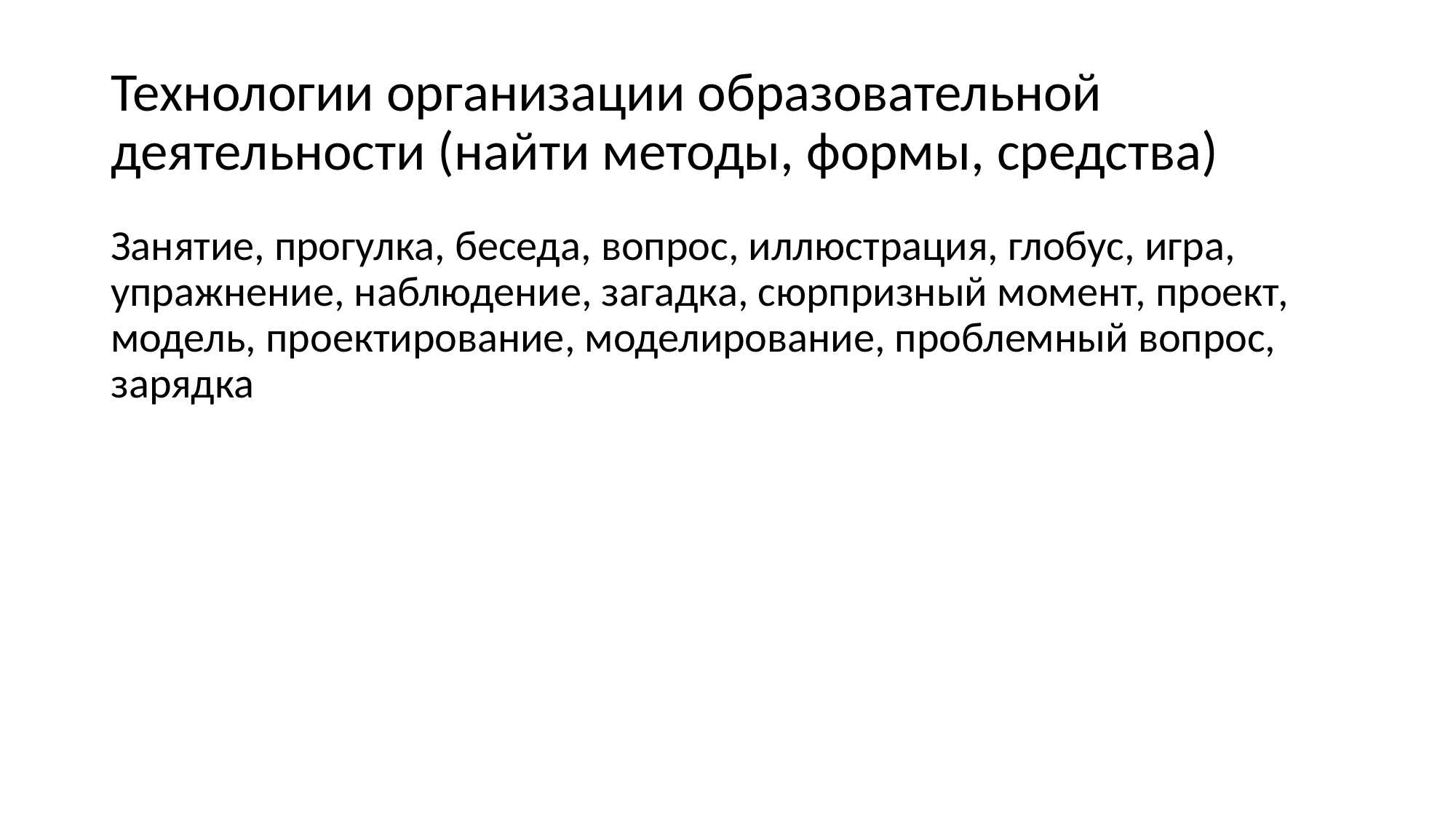

# Технологии организации образовательной деятельности (найти методы, формы, средства)
Занятие, прогулка, беседа, вопрос, иллюстрация, глобус, игра, упражнение, наблюдение, загадка, сюрпризный момент, проект, модель, проектирование, моделирование, проблемный вопрос, зарядка